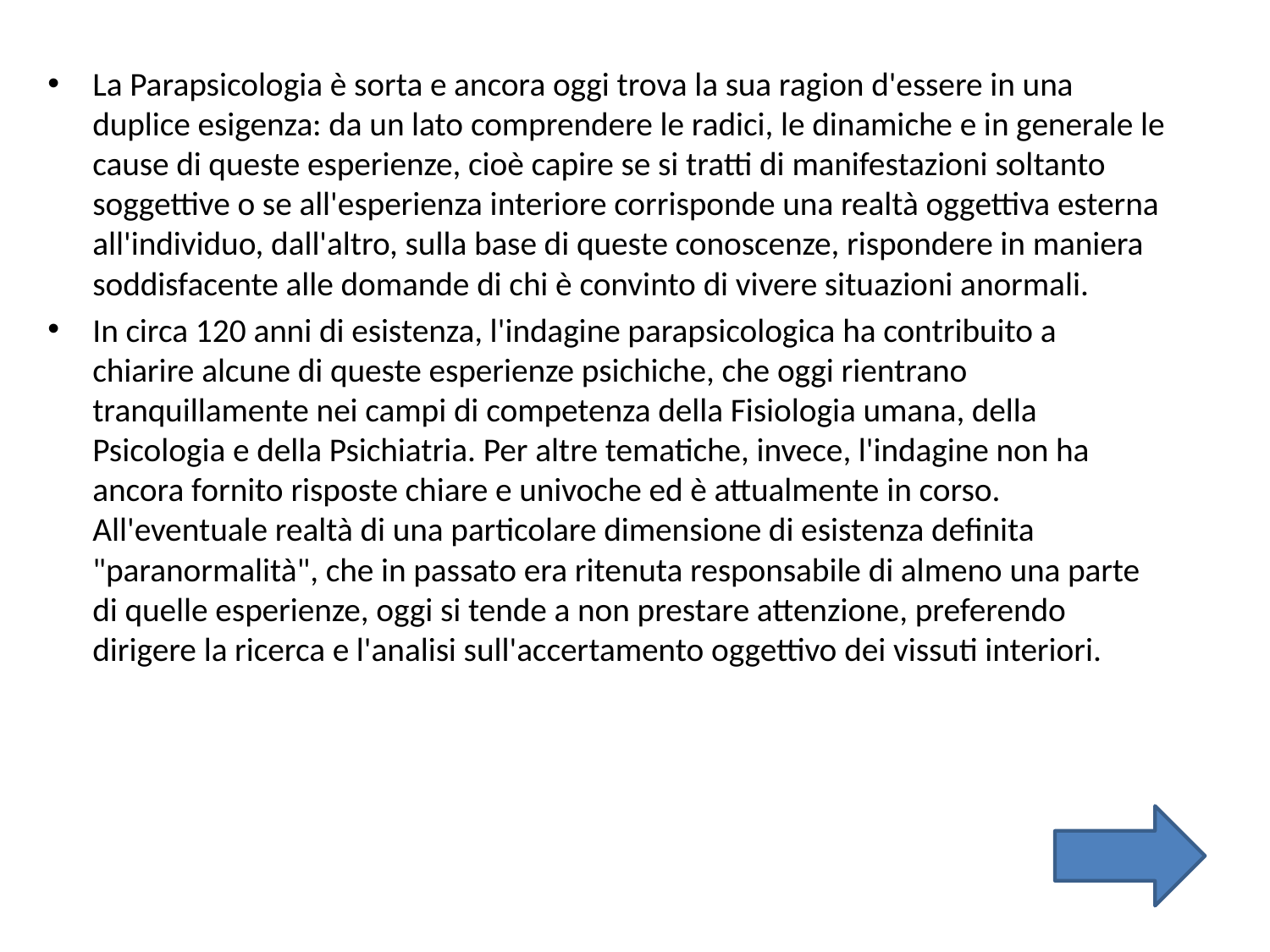

La Parapsicologia è sorta e ancora oggi trova la sua ragion d'essere in una duplice esigenza: da un lato comprendere le radici, le dinamiche e in generale le cause di queste esperienze, cioè capire se si tratti di manifestazioni soltanto soggettive o se all'esperienza interiore corrisponde una realtà oggettiva esterna all'individuo, dall'altro, sulla base di queste conoscenze, rispondere in maniera soddisfacente alle domande di chi è convinto di vivere situazioni anormali.
In circa 120 anni di esistenza, l'indagine parapsicologica ha contribuito a chiarire alcune di queste esperienze psichiche, che oggi rientrano tranquillamente nei campi di competenza della Fisiologia umana, della Psicologia e della Psichiatria. Per altre tematiche, invece, l'indagine non ha ancora fornito risposte chiare e univoche ed è attualmente in corso. All'eventuale realtà di una particolare dimensione di esistenza definita "paranormalità", che in passato era ritenuta responsabile di almeno una parte di quelle esperienze, oggi si tende a non prestare attenzione, preferendo dirigere la ricerca e l'analisi sull'accertamento oggettivo dei vissuti interiori.